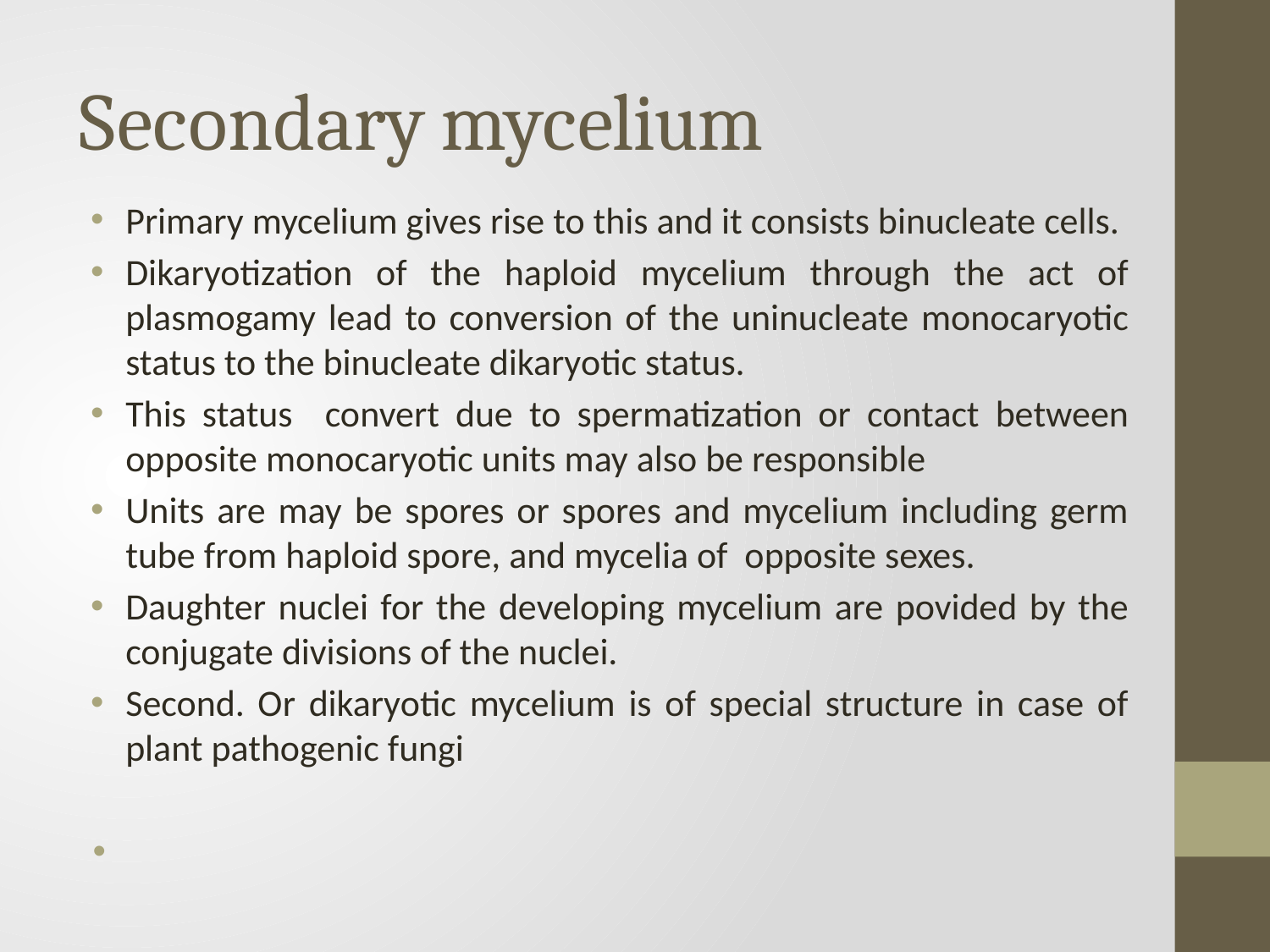

# Secondary mycelium
Primary mycelium gives rise to this and it consists binucleate cells.
Dikaryotization of the haploid mycelium through the act of plasmogamy lead to conversion of the uninucleate monocaryotic status to the binucleate dikaryotic status.
This status  convert due to spermatization or contact between opposite monocaryotic units may also be responsible
Units are may be spores or spores and mycelium including germ tube from haploid spore, and mycelia of  opposite sexes.
Daughter nuclei for the developing mycelium are povided by the conjugate divisions of the nuclei.
Second. Or dikaryotic mycelium is of special structure in case of plant pathogenic fungi